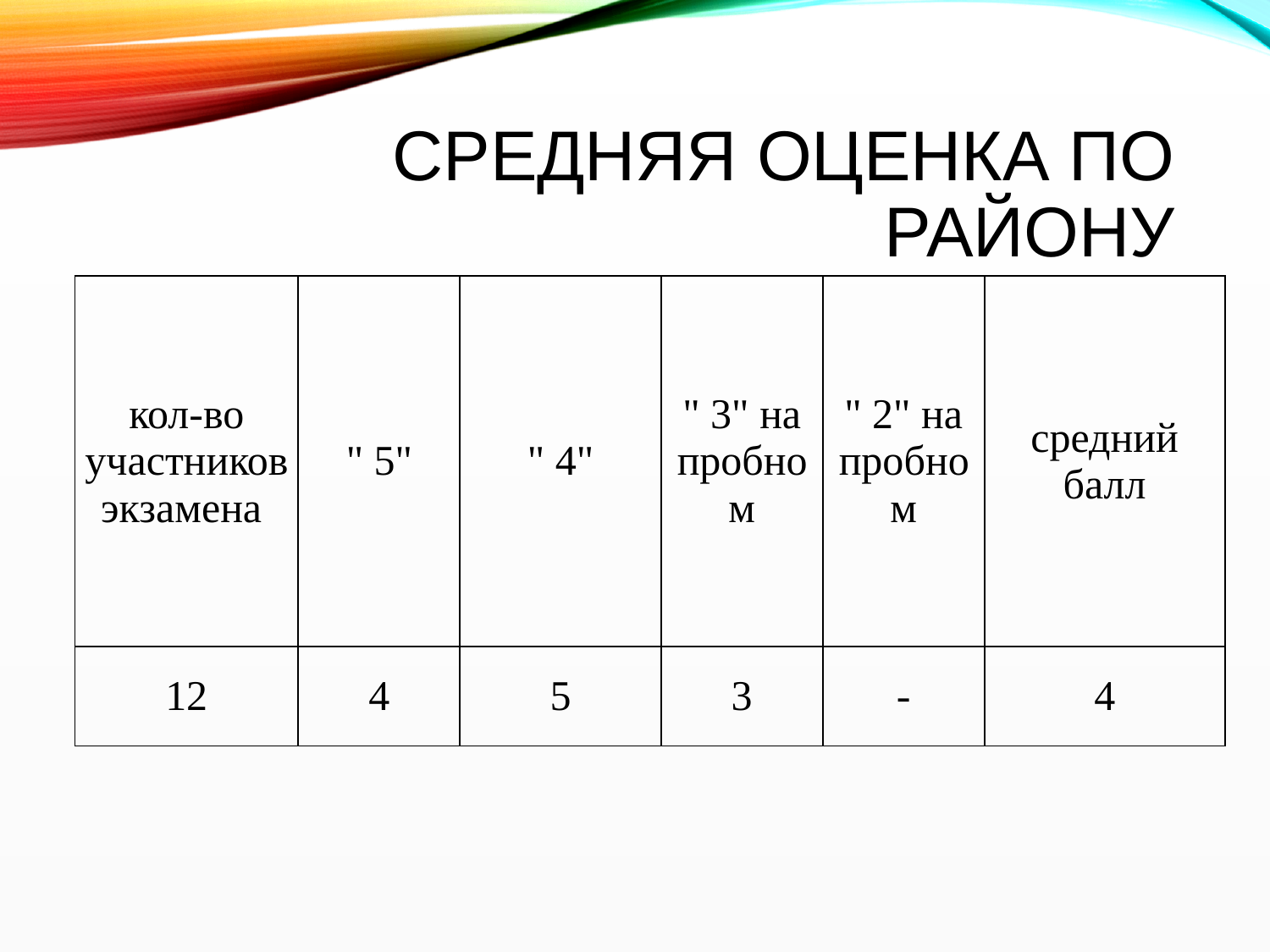

# Средняя оценка по району
| кол-во участников экзамена | " 5" | " 4" | " 3" на пробном | " 2" на пробном | средний балл |
| --- | --- | --- | --- | --- | --- |
| 12 | 4 | 5 | 3 | - | 4 |